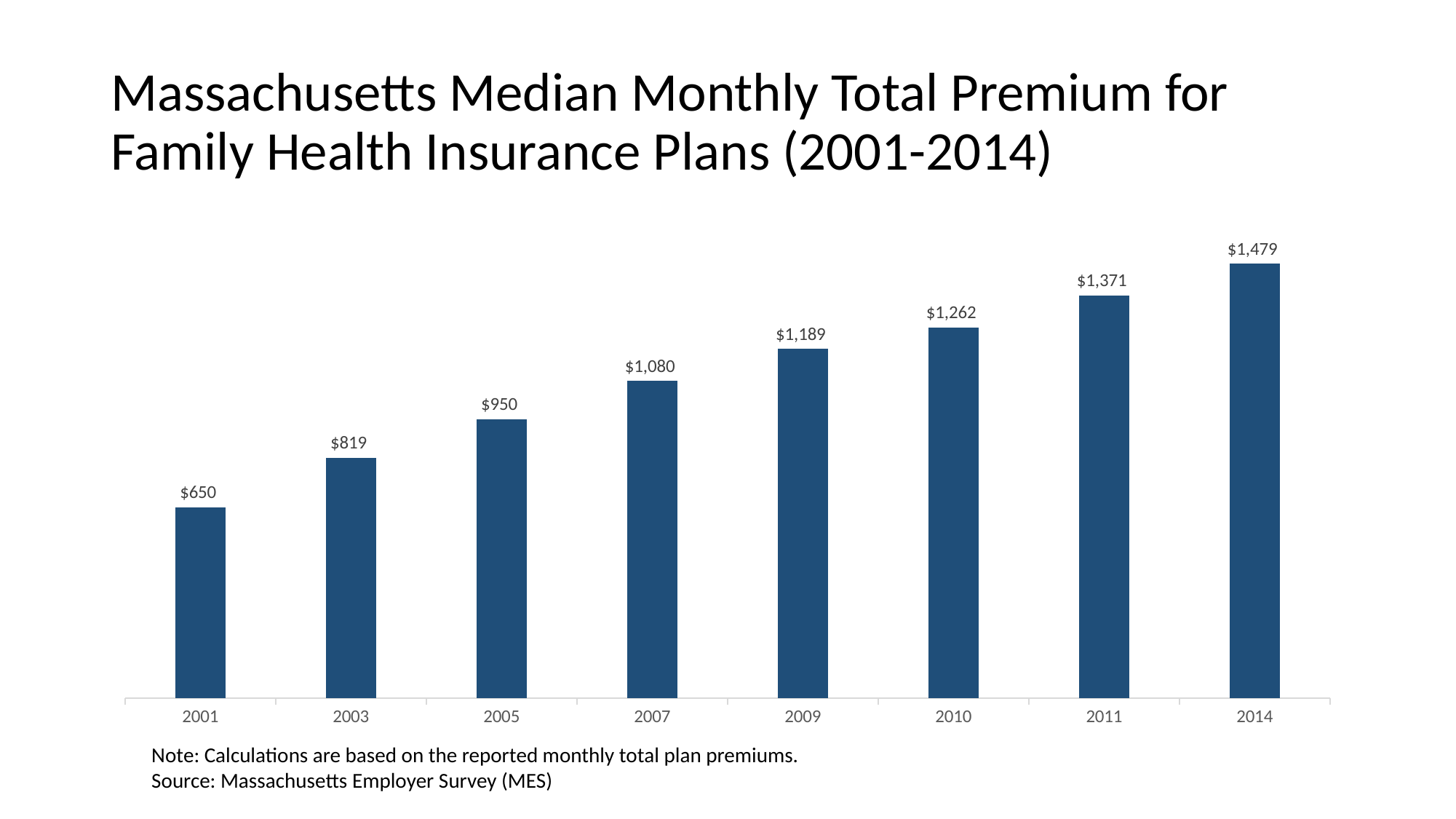

# Massachusetts Median Monthly Total Premium for Family Health Insurance Plans (2001-2014)

### Chart

| Category | Column2 |
|---|---|
| 2001 | 650.0 |
| 2003 | 819.0 |
| 2005 | 950.0 |
| 2007 | 1080.0 |
| 2009 | 1189.0 |
| 2010 | 1262.0 |
| 2011 | 1371.0 |
| 2014 | 1479.0 |
Note: Calculations are based on the reported monthly total plan premiums.
Source: Massachusetts Employer Survey (MES)